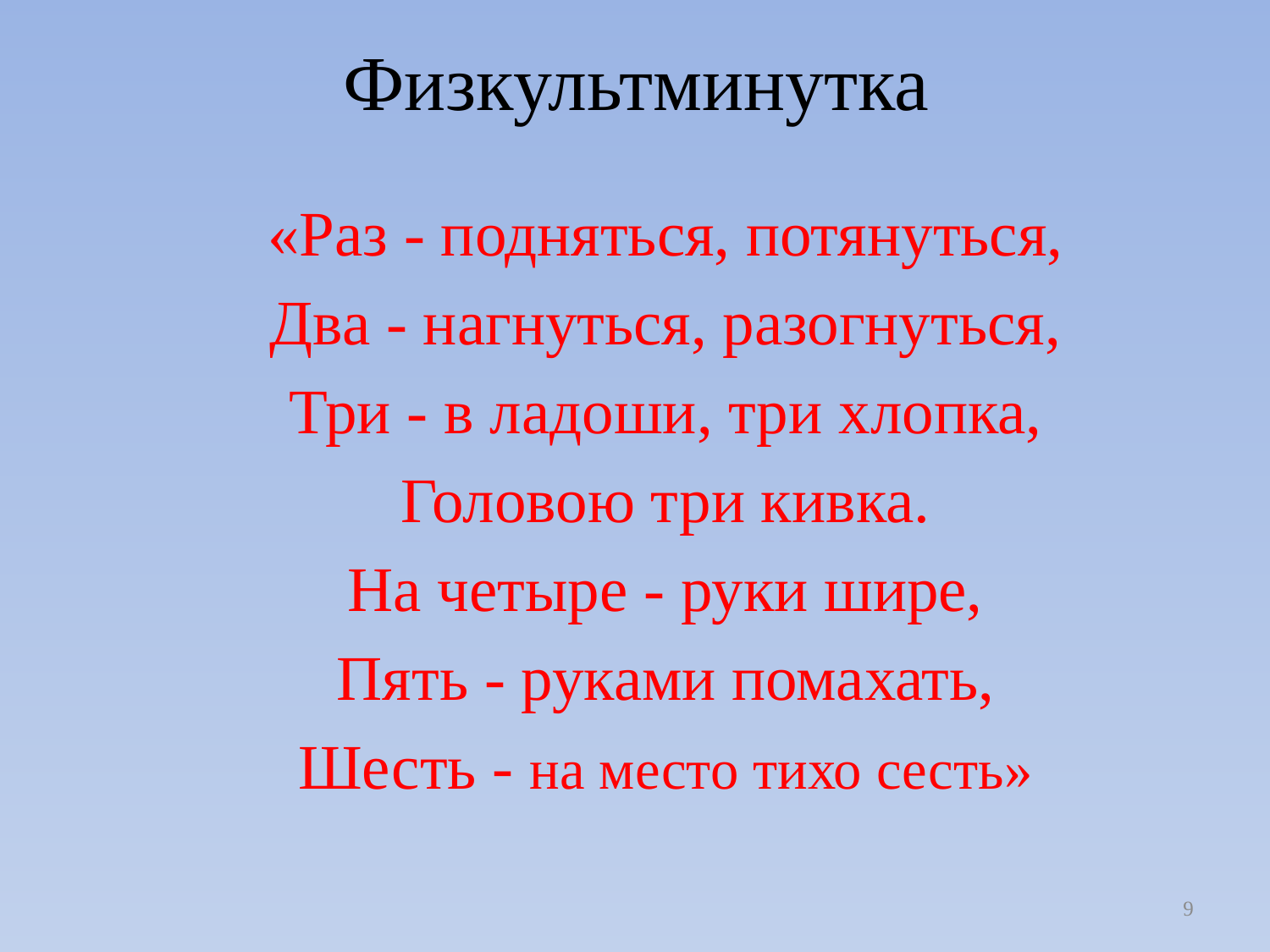

# Физкультминутка
«Раз - подняться, потянуться,
Два - нагнуться, разогнуться,
Три - в ладоши, три хлопка,
Головою три кивка.
На четыре - руки шире,
Пять - руками помахать,
Шесть - на место тихо сесть»
9